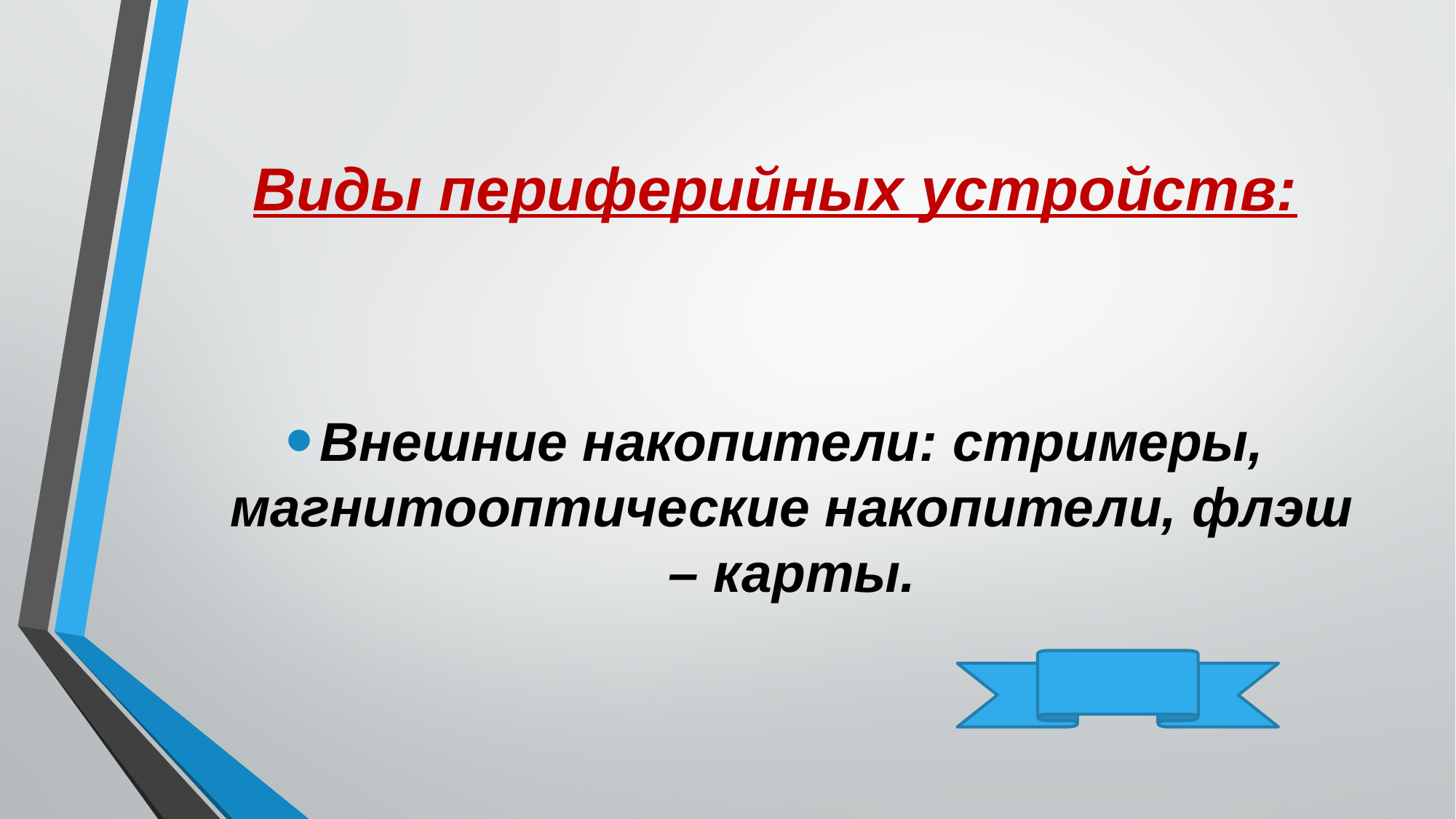

Виды периферийных устройств:
Внешние накопители: стримеры, магнитооптические накопители, флэш – карты.